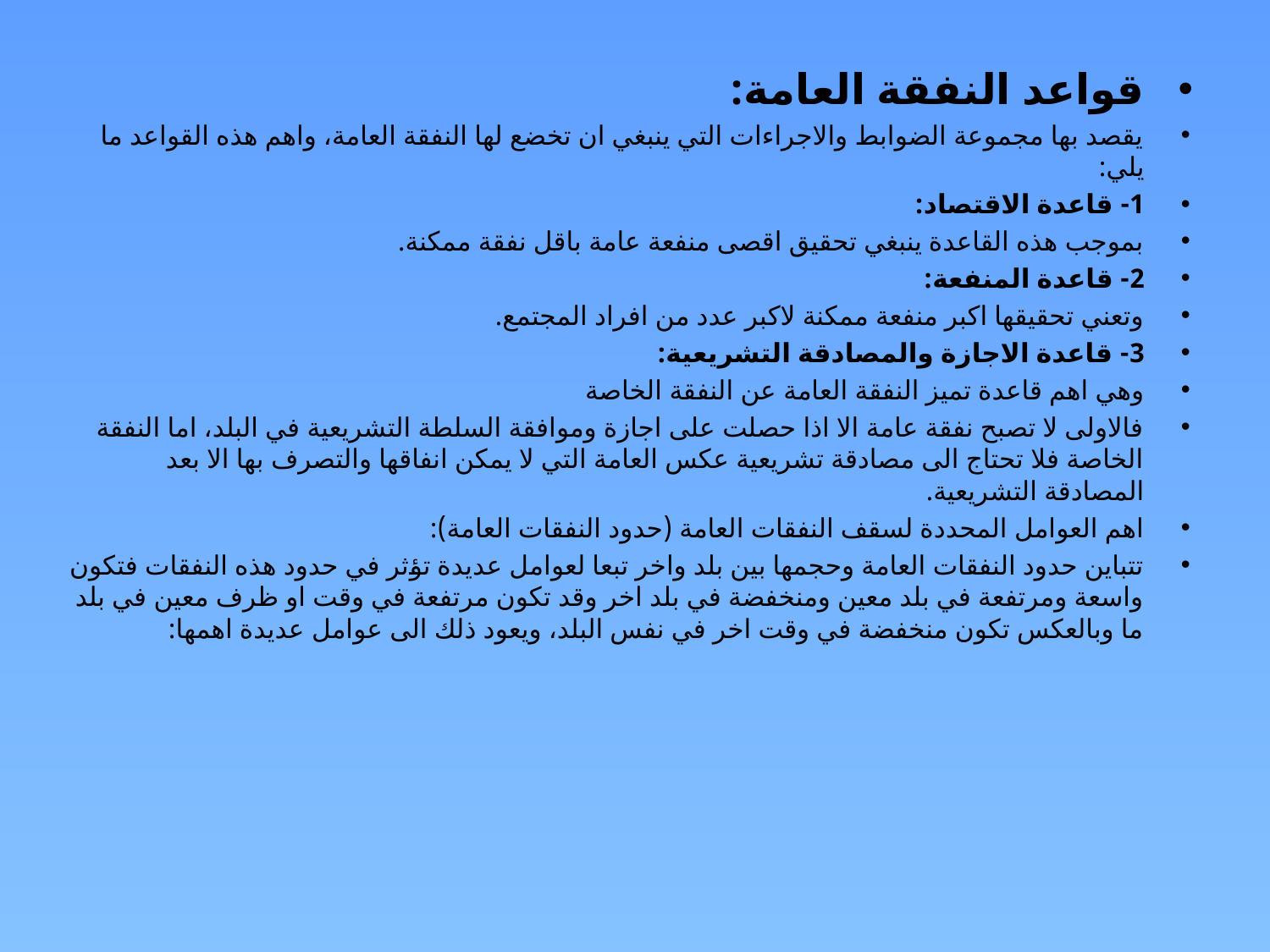

قواعد النفقة العامة:
يقصد بها مجموعة الضوابط والاجراءات التي ينبغي ان تخضع لها النفقة العامة، واهم هذه القواعد ما يلي:
1- قاعدة الاقتصاد:
بموجب هذه القاعدة ينبغي تحقيق اقصى منفعة عامة باقل نفقة ممكنة.
2- قاعدة المنفعة:
وتعني تحقيقها اكبر منفعة ممكنة لاكبر عدد من افراد المجتمع.
3- قاعدة الاجازة والمصادقة التشريعية:
وهي اهم قاعدة تميز النفقة العامة عن النفقة الخاصة
فالاولى لا تصبح نفقة عامة الا اذا حصلت على اجازة وموافقة السلطة التشريعية في البلد، اما النفقة الخاصة فلا تحتاج الى مصادقة تشريعية عكس العامة التي لا يمكن انفاقها والتصرف بها الا بعد المصادقة التشريعية.
اهم العوامل المحددة لسقف النفقات العامة (حدود النفقات العامة):
تتباين حدود النفقات العامة وحجمها بين بلد واخر تبعا لعوامل عديدة تؤثر في حدود هذه النفقات فتكون واسعة ومرتفعة في بلد معين ومنخفضة في بلد اخر وقد تكون مرتفعة في وقت او ظرف معين في بلد ما وبالعكس تكون منخفضة في وقت اخر في نفس البلد، ويعود ذلك الى عوامل عديدة اهمها: